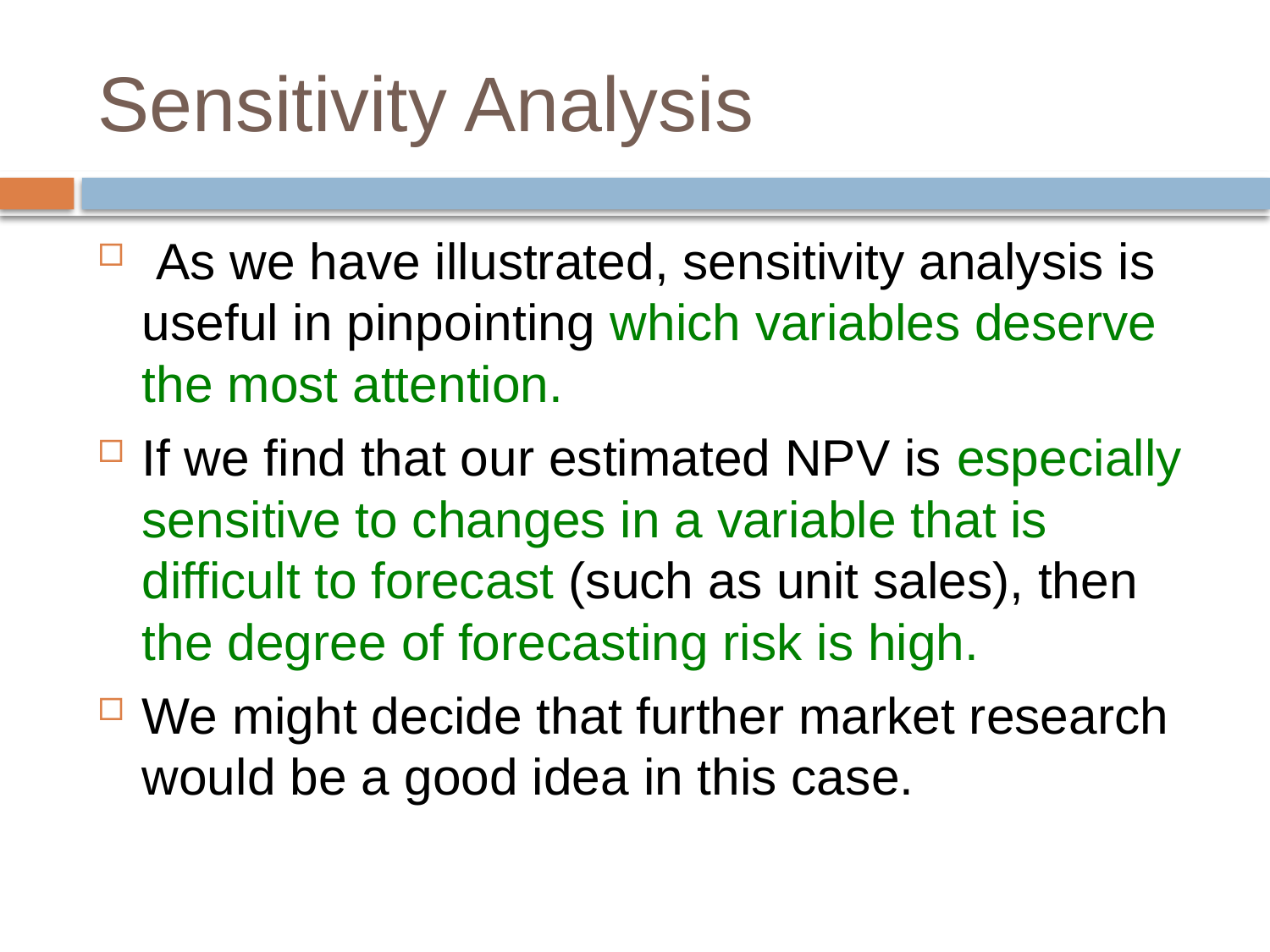

# Sensitivity Analysis
 As we have illustrated, sensitivity analysis is useful in pinpointing which variables deserve the most attention.
If we find that our estimated NPV is especially sensitive to changes in a variable that is difficult to forecast (such as unit sales), then the degree of forecasting risk is high.
We might decide that further market research would be a good idea in this case.